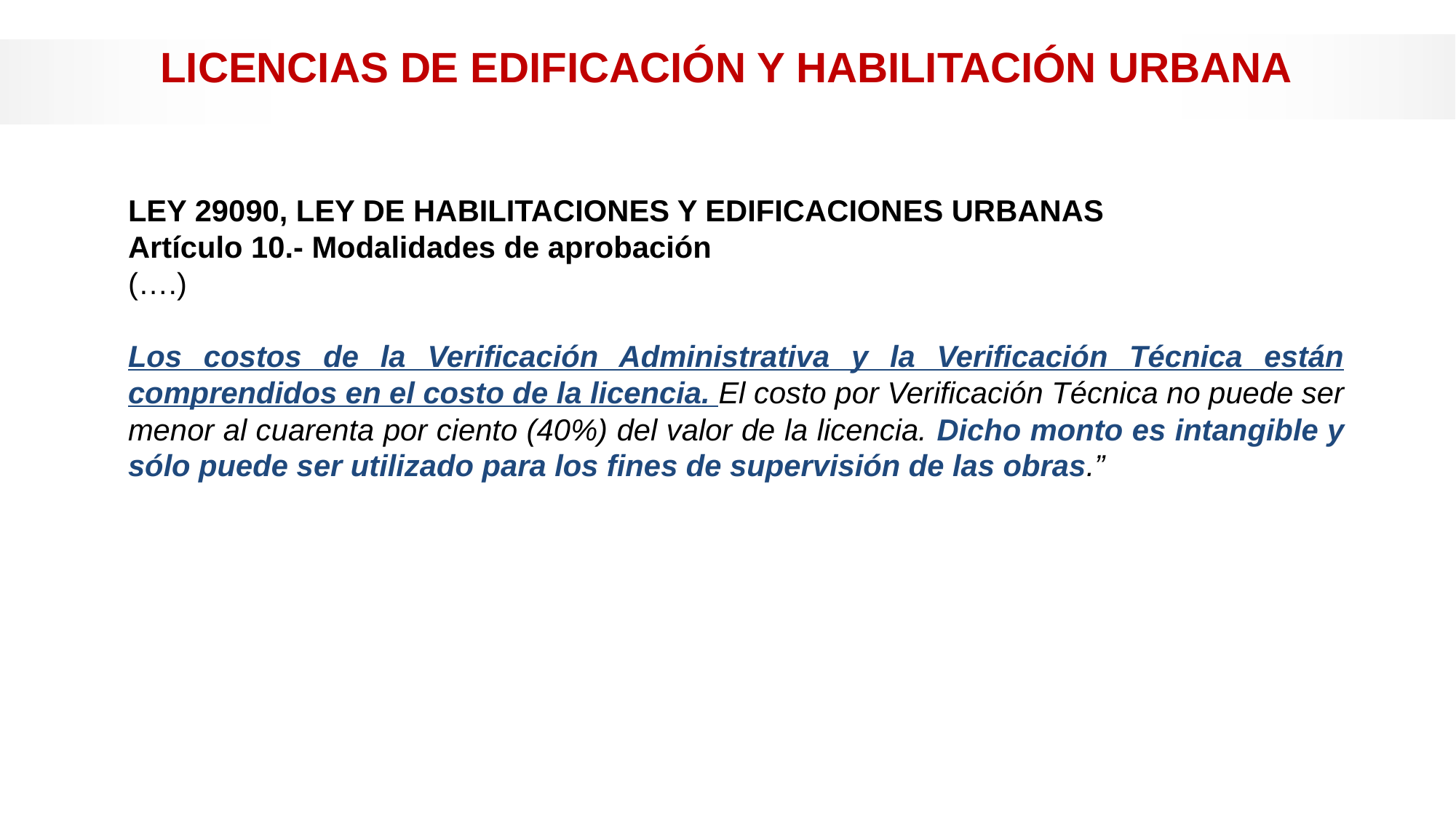

LICENCIAS DE EDIFICACIÓN Y HABILITACIÓN URBANA

LEY 29090, LEY DE HABILITACIONES Y EDIFICACIONES URBANAS
Artículo 10.- Modalidades de aprobación
(….)
Los costos de la Verificación Administrativa y la Verificación Técnica están comprendidos en el costo de la licencia. El costo por Verificación Técnica no puede ser menor al cuarenta por ciento (40%) del valor de la licencia. Dicho monto es intangible y sólo puede ser utilizado para los fines de supervisión de las obras.”